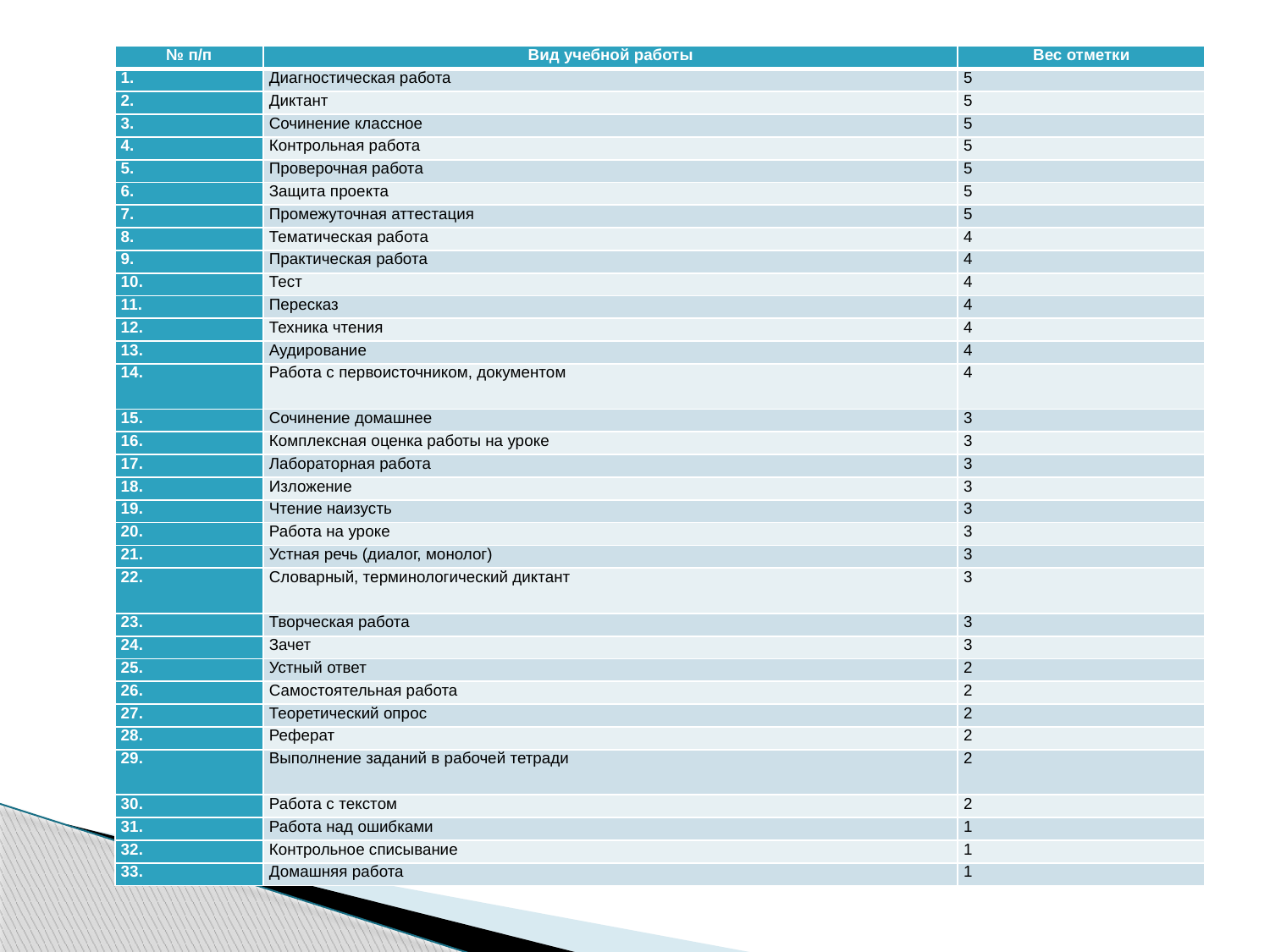

| № п/п | Вид учебной работы | Вес отметки |
| --- | --- | --- |
| 1. | Диагностическая работа | 5 |
| 2. | Диктант | 5 |
| 3. | Сочинение классное | 5 |
| 4. | Контрольная работа | 5 |
| 5. | Проверочная работа | 5 |
| 6. | Защита проекта | 5 |
| 7. | Промежуточная аттестация | 5 |
| 8. | Тематическая работа | 4 |
| 9. | Практическая работа | 4 |
| 10. | Тест | 4 |
| 11. | Пересказ | 4 |
| 12. | Техника чтения | 4 |
| 13. | Аудирование | 4 |
| 14. | Работа с первоисточником, документом | 4 |
| 15. | Сочинение домашнее | 3 |
| 16. | Комплексная оценка работы на уроке | 3 |
| 17. | Лабораторная работа | 3 |
| 18. | Изложение | 3 |
| 19. | Чтение наизусть | 3 |
| 20. | Работа на уроке | 3 |
| 21. | Устная речь (диалог, монолог) | 3 |
| 22. | Словарный, терминологический диктант | 3 |
| 23. | Творческая работа | 3 |
| 24. | Зачет | 3 |
| 25. | Устный ответ | 2 |
| 26. | Самостоятельная работа | 2 |
| 27. | Теоретический опрос | 2 |
| 28. | Реферат | 2 |
| 29. | Выполнение заданий в рабочей тетради | 2 |
| 30. | Работа с текстом | 2 |
| 31. | Работа над ошибками | 1 |
| 32. | Контрольное списывание | 1 |
| 33. | Домашняя работа | 1 |
 Вид работы  и вес